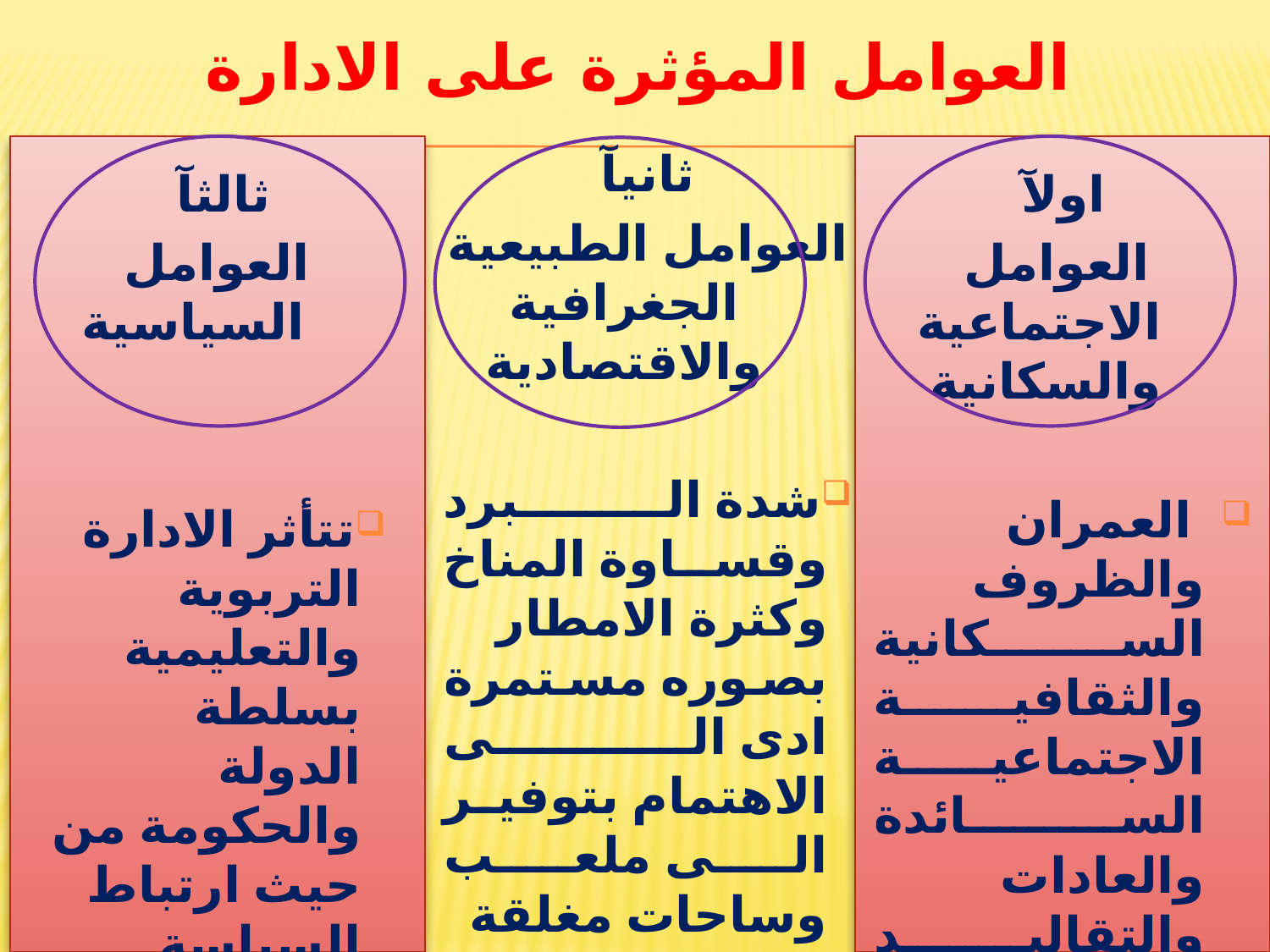

# العوامل المؤثرة على الادارة

ثانيآ
العوامل الطبيعية الجغرافية والاقتصادية

شدة البرد وقساوة المناخ وكثرة الامطار بصوره مستمرة ادى الى الاهتمام بتوفير الى ملعب وساحات مغلقة
التاخير في سن الالزام سنة او سنتين

ثالثآ
العوامل السياسية

تتأثر الادارة التربوية والتعليمية بسلطة الدولة والحكومة من حيث ارتباط السياسة التعليمية بالسياسة العامة للدولة .
اولآ
 العوامل الاجتماعية والسكانية

 العمران والظروف السكانية والثقافية الاجتماعية السائدة والعادات والتقاليد والقيم كلها تعتبر من العوامل الهامه وكذلك نمو السكاني والتحضر